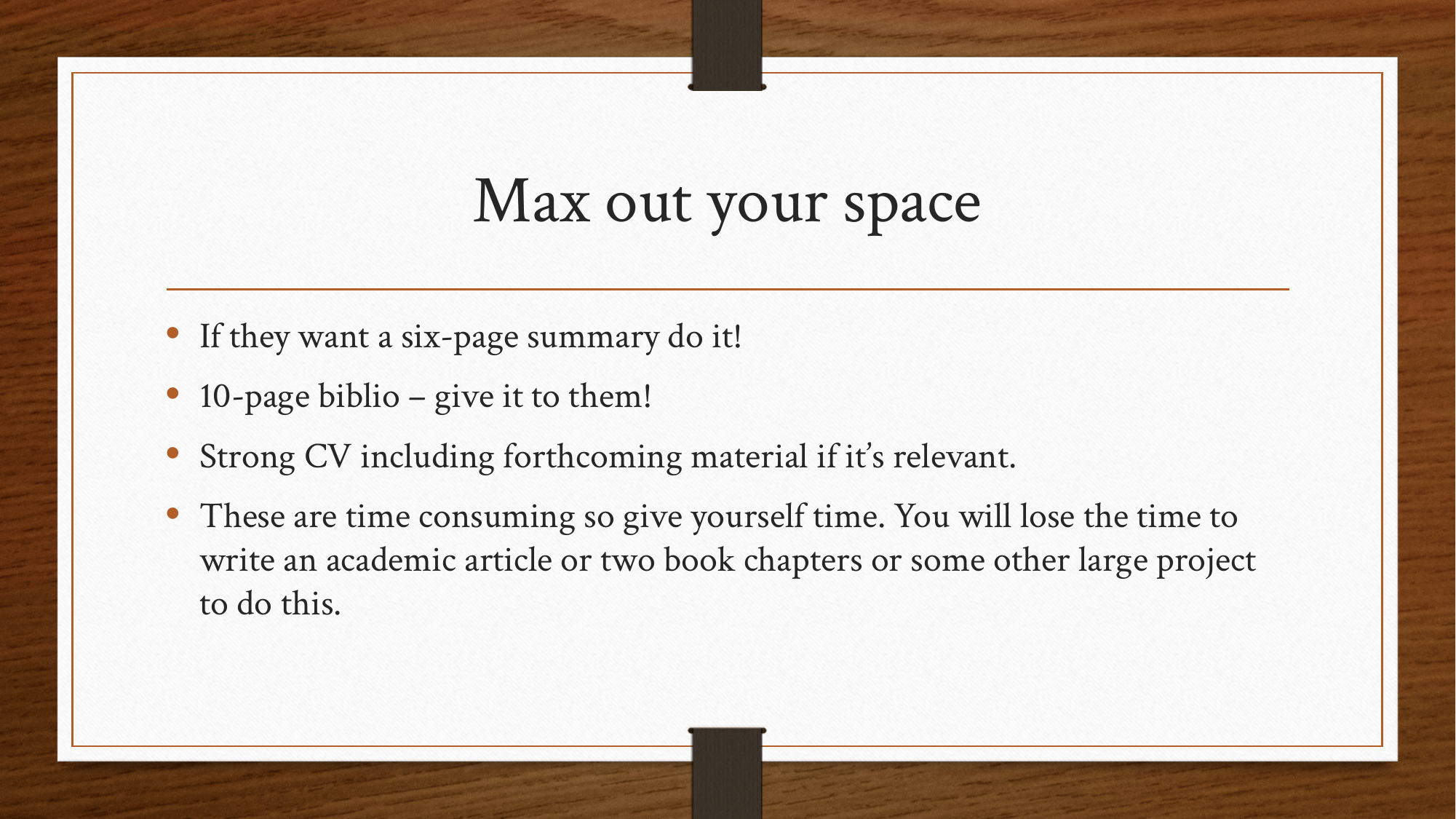

# Max out your space
If they want a six-page summary do it!
10-page biblio – give it to them!
Strong CV including forthcoming material if it’s relevant.
These are time consuming so give yourself time. You will lose the time to write an academic article or two book chapters or some other large project to do this.